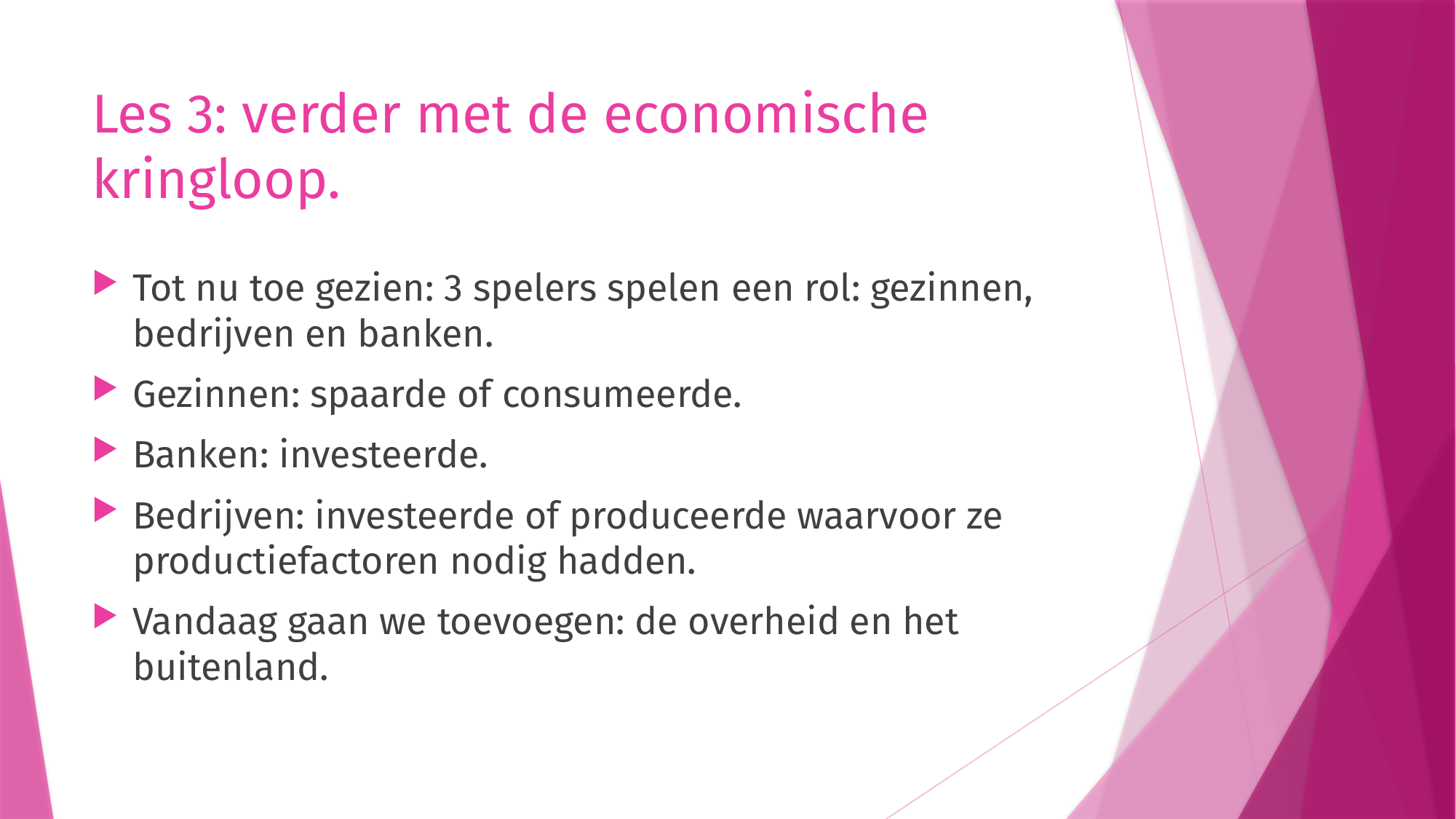

# Les 3: verder met de economische kringloop.
Tot nu toe gezien: 3 spelers spelen een rol: gezinnen, bedrijven en banken.
Gezinnen: spaarde of consumeerde.
Banken: investeerde.
Bedrijven: investeerde of produceerde waarvoor ze productiefactoren nodig hadden.
Vandaag gaan we toevoegen: de overheid en het buitenland.